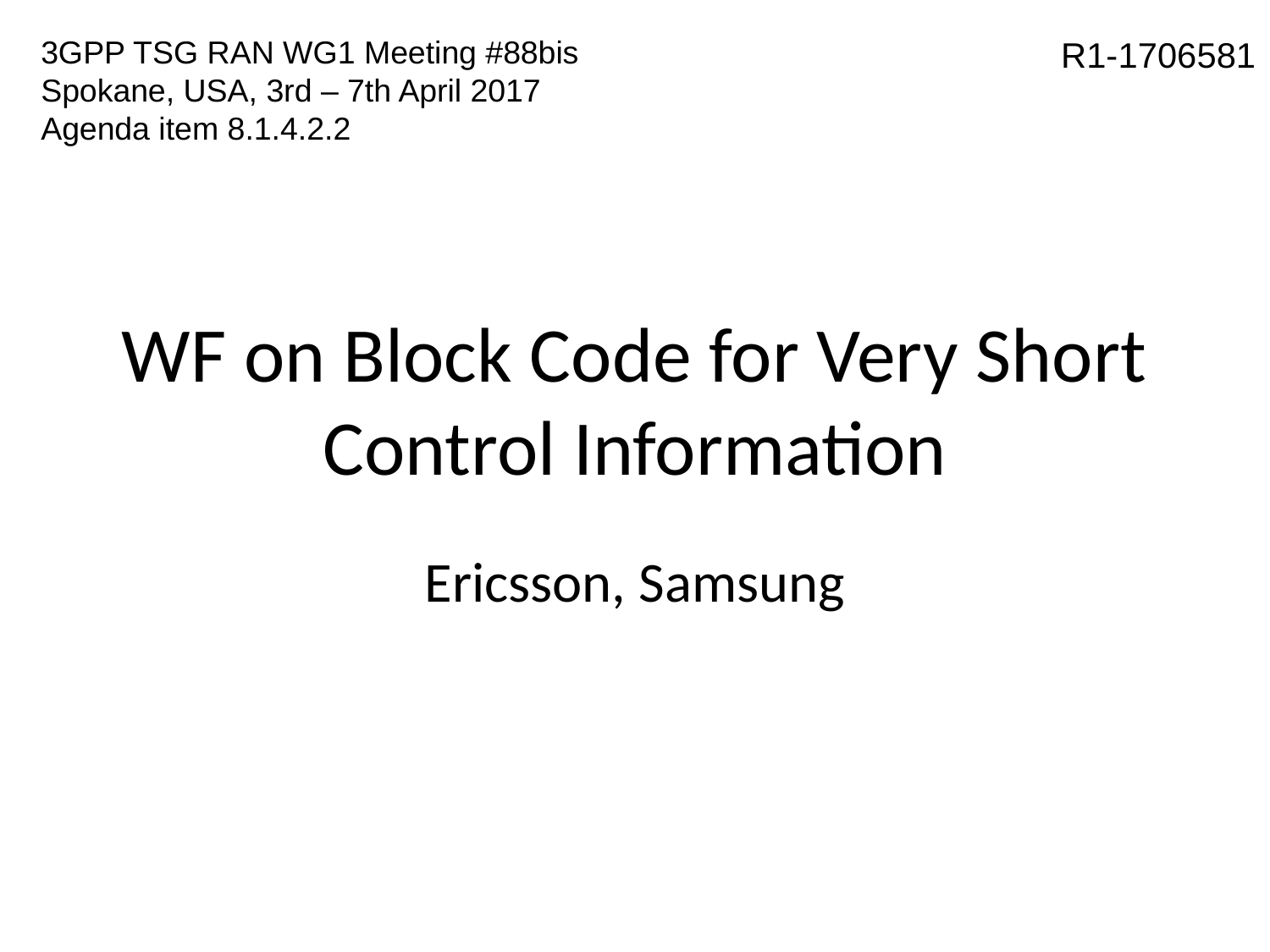

3GPP TSG RAN WG1 Meeting #88bis
Spokane, USA, 3rd – 7th April 2017
Agenda item 8.1.4.2.2
R1-1706581
# WF on Block Code for Very Short Control Information
Ericsson, Samsung